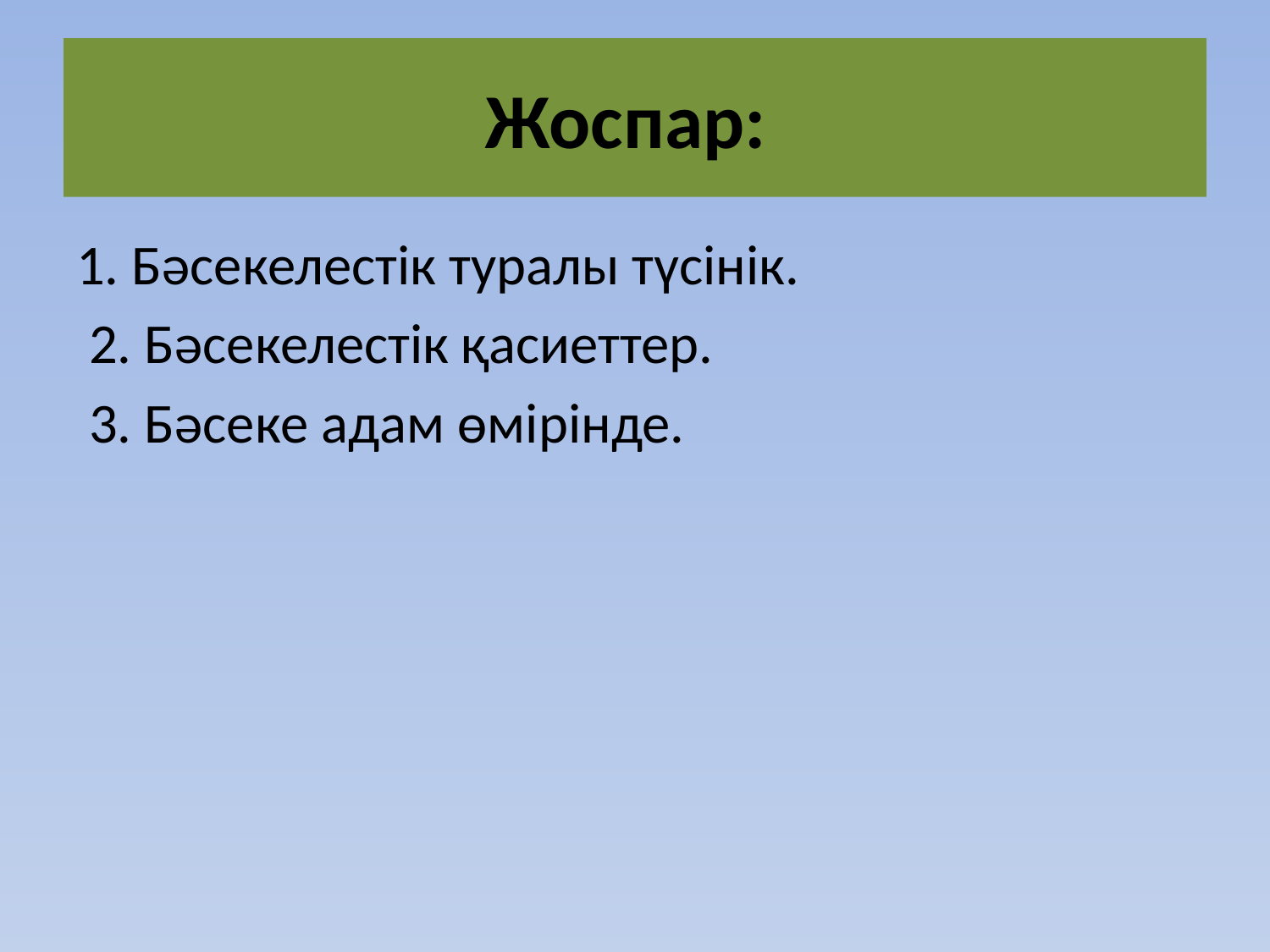

# Жоспар:
1. Бәсекелестік туралы түсінік.
 2. Бәсекелестік қасиеттер.
 3. Бәсеке адам өмірінде.